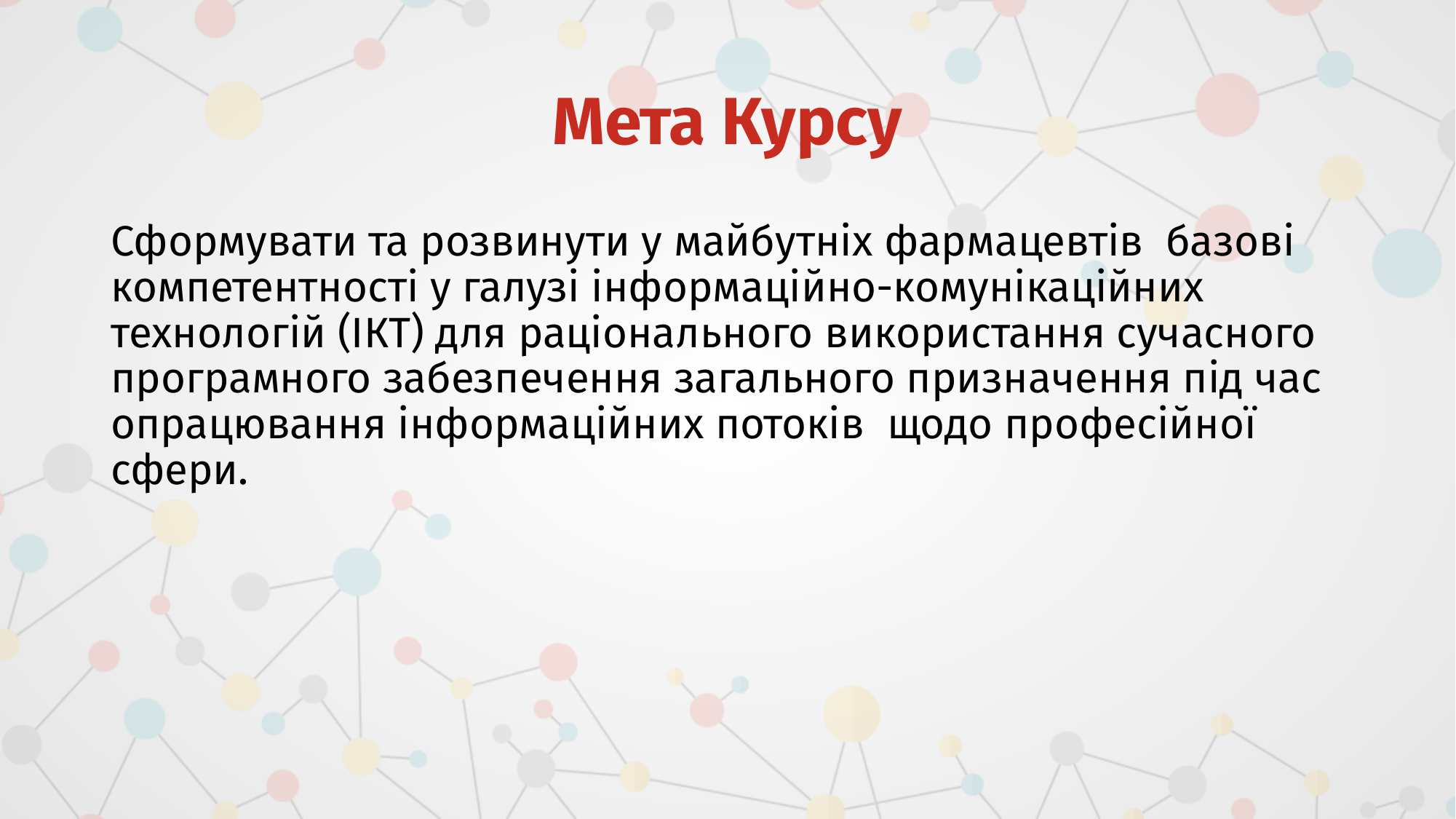

# Мета Курсу
Сформувати та розвинути у майбутніх фармацевтів  базові компетентності у галузі інформаційно-комунікаційних технологій (ІКТ) для раціонального використання сучасного програмного забезпечення загального призначення під час опрацювання інформаційних потоків  щодо професійної сфери.